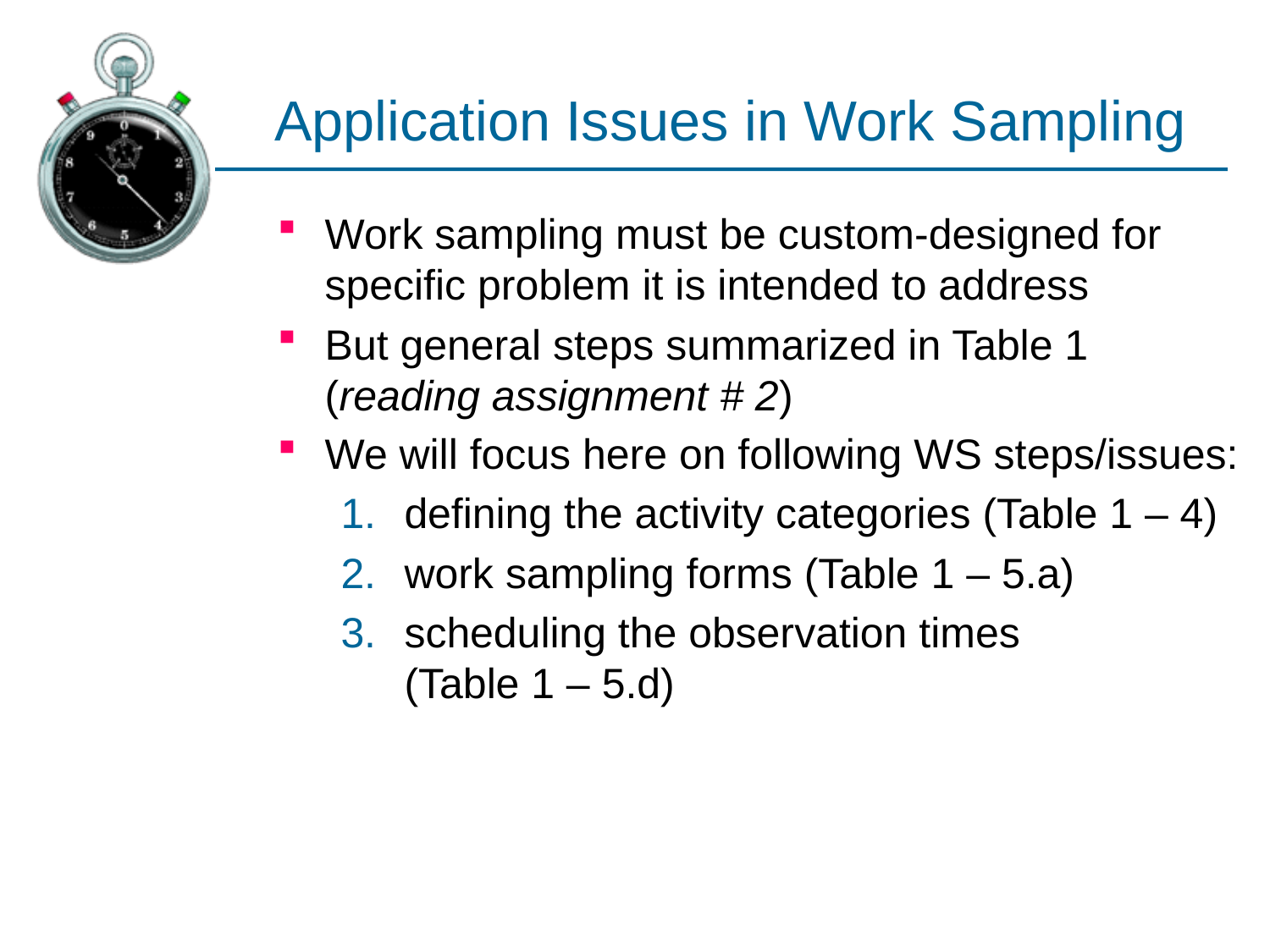

# Application Issues in Work Sampling
Work sampling must be custom-designed for specific problem it is intended to address
But general steps summarized in Table 1 (reading assignment # 2)
We will focus here on following WS steps/issues:
defining the activity categories (Table 1 – 4)
work sampling forms (Table 1 – 5.a)
scheduling the observation times
(Table 1 – 5.d)